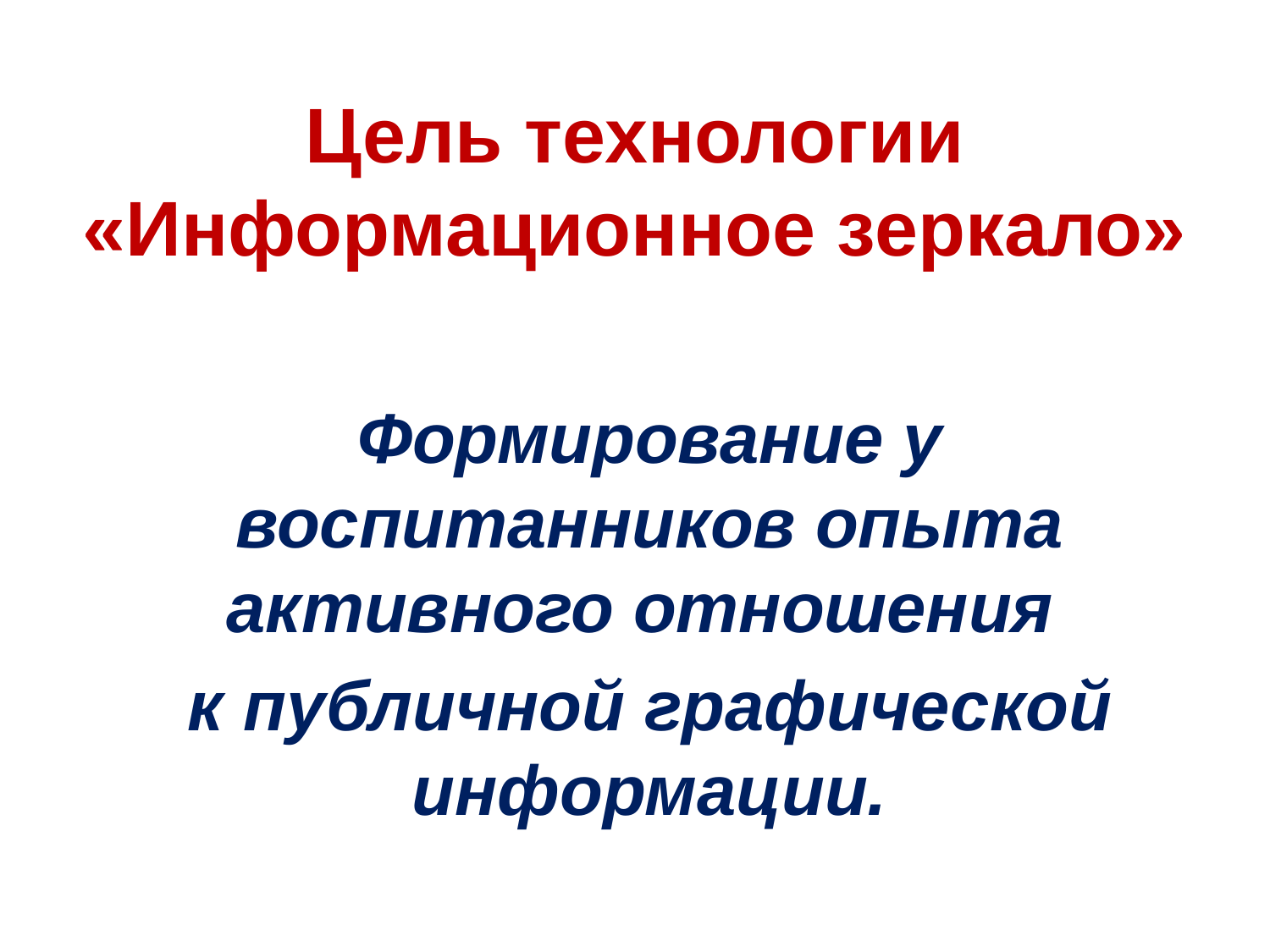

# Цель технологии «Информационное зеркало»
Формирование у воспитанников опыта активного отношения
к публичной графической информации.